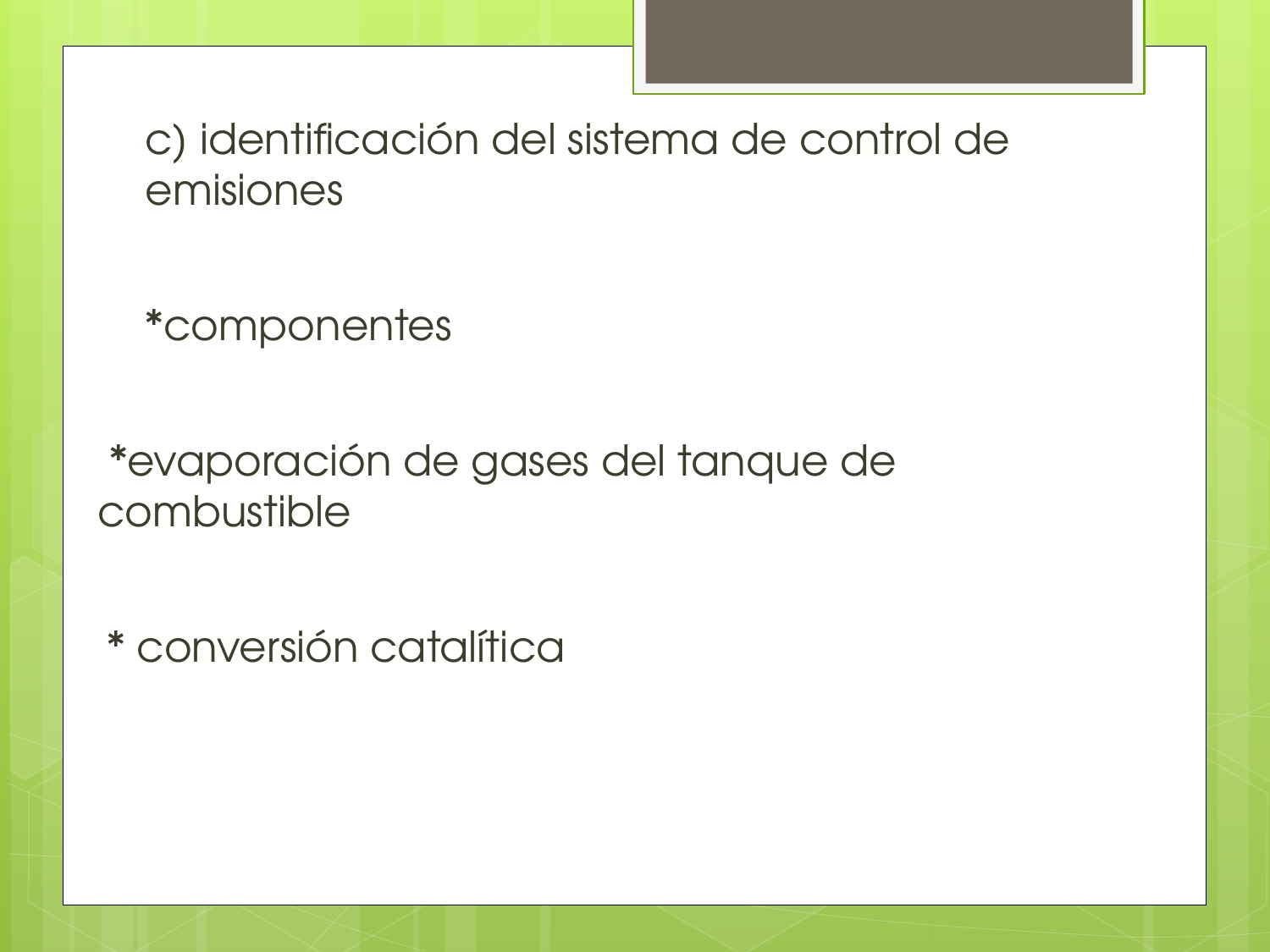

c) identificación del sistema de control de emisiones
*componentes
 *evaporación de gases del tanque de combustible
* conversión catalítica